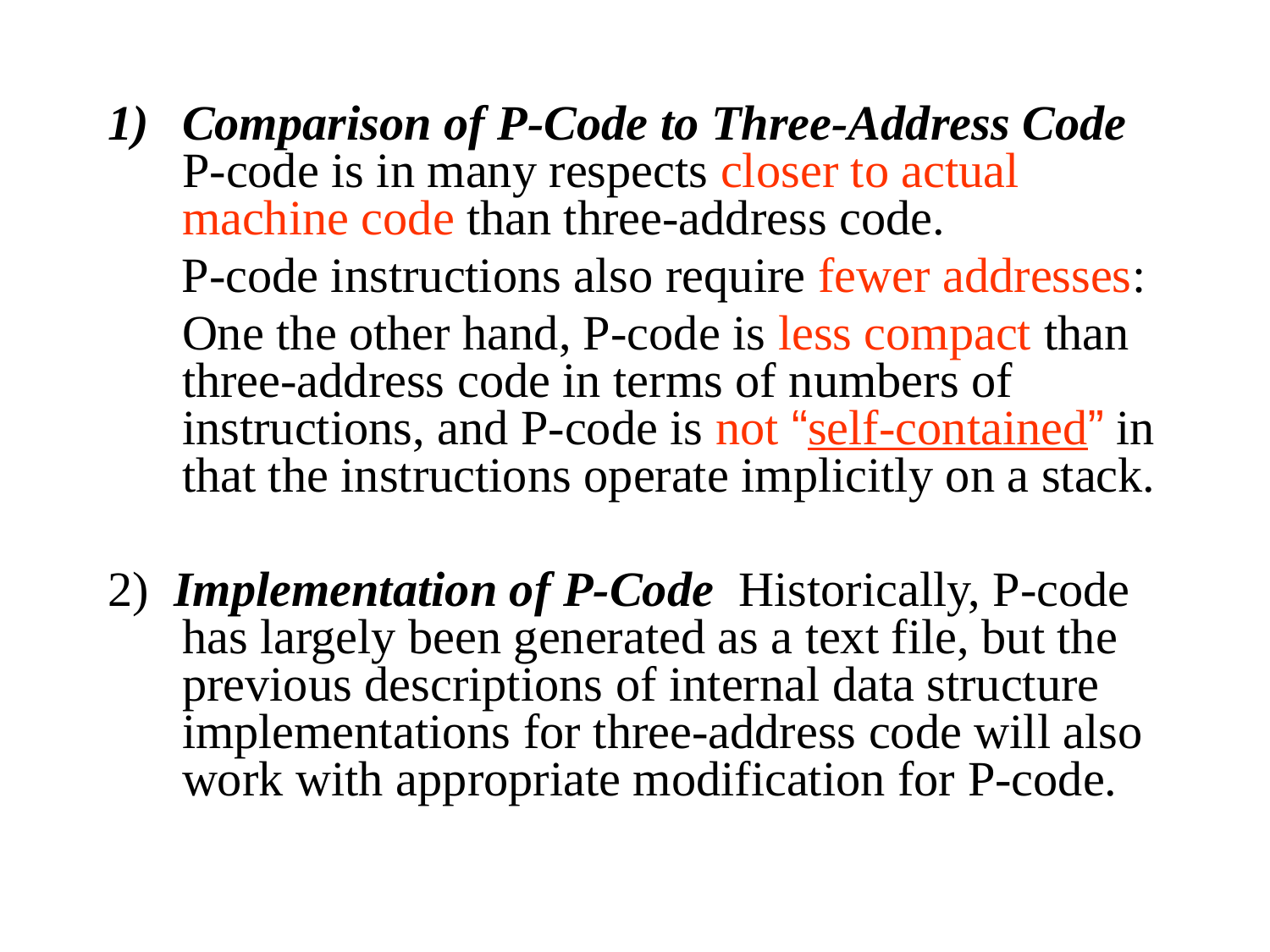

Comparison of P-Code to Three-Address Code   P-code is in many respects closer to actual machine code than three-address code.
      P-code instructions also require fewer addresses:
	One the other hand, P-code is less compact than three-address code in terms of numbers of instructions, and P-code is not “self-contained” in that the instructions operate implicitly on a stack.

2)  Implementation of P-Code  Historically, P-code has largely been generated as a text file, but the previous descriptions of internal data structure implementations for three-address code will also work with appropriate modification for P-code.